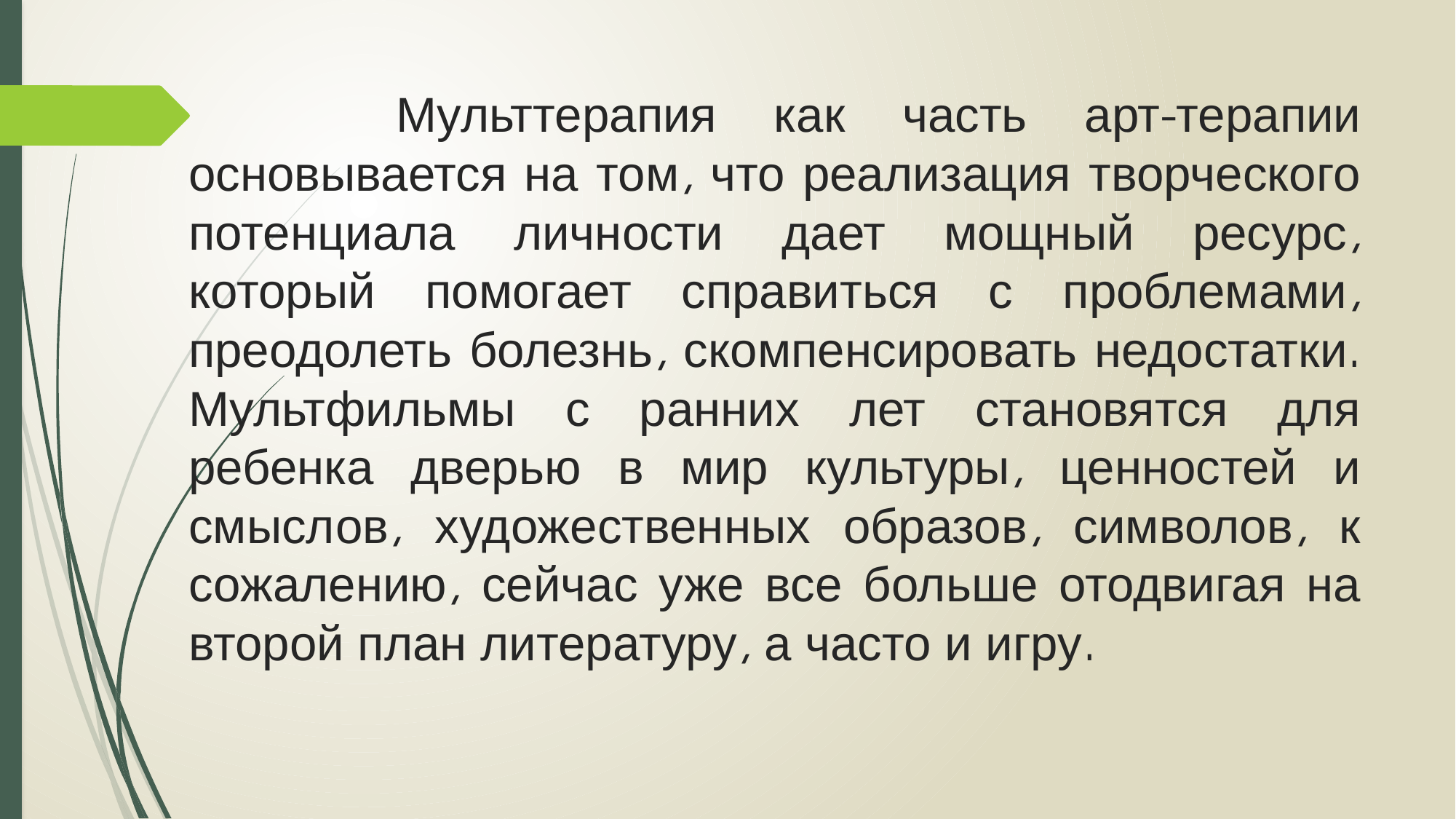

# Мульттерапия как часть арт-терапии основывается на том, что реализация творческого потенциала личности дает мощный ресурс, который помогает справиться с проблемами, преодолеть болезнь, скомпенсировать недостатки. Мультфильмы с ранних лет становятся для ребенка дверью в мир культуры, ценностей и смыслов, художественных образов, символов, к сожалению, сейчас уже все больше отодвигая на второй план литературу, а часто и игру.